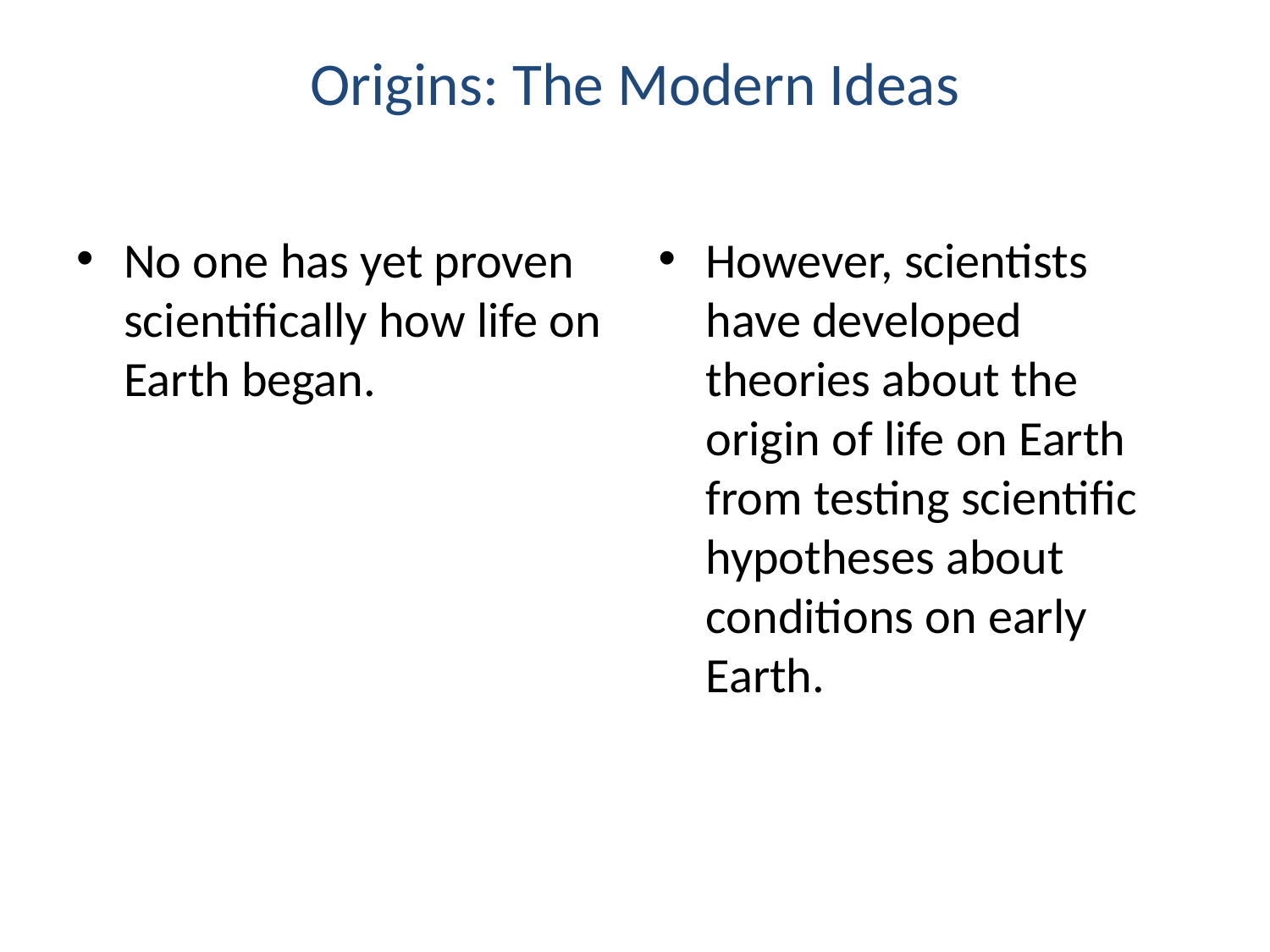

# Origins: The Modern Ideas
No one has yet proven scientifically how life on Earth began.

However, scientists have developed theories about the origin of life on Earth from testing scientific hypotheses about conditions on early Earth.